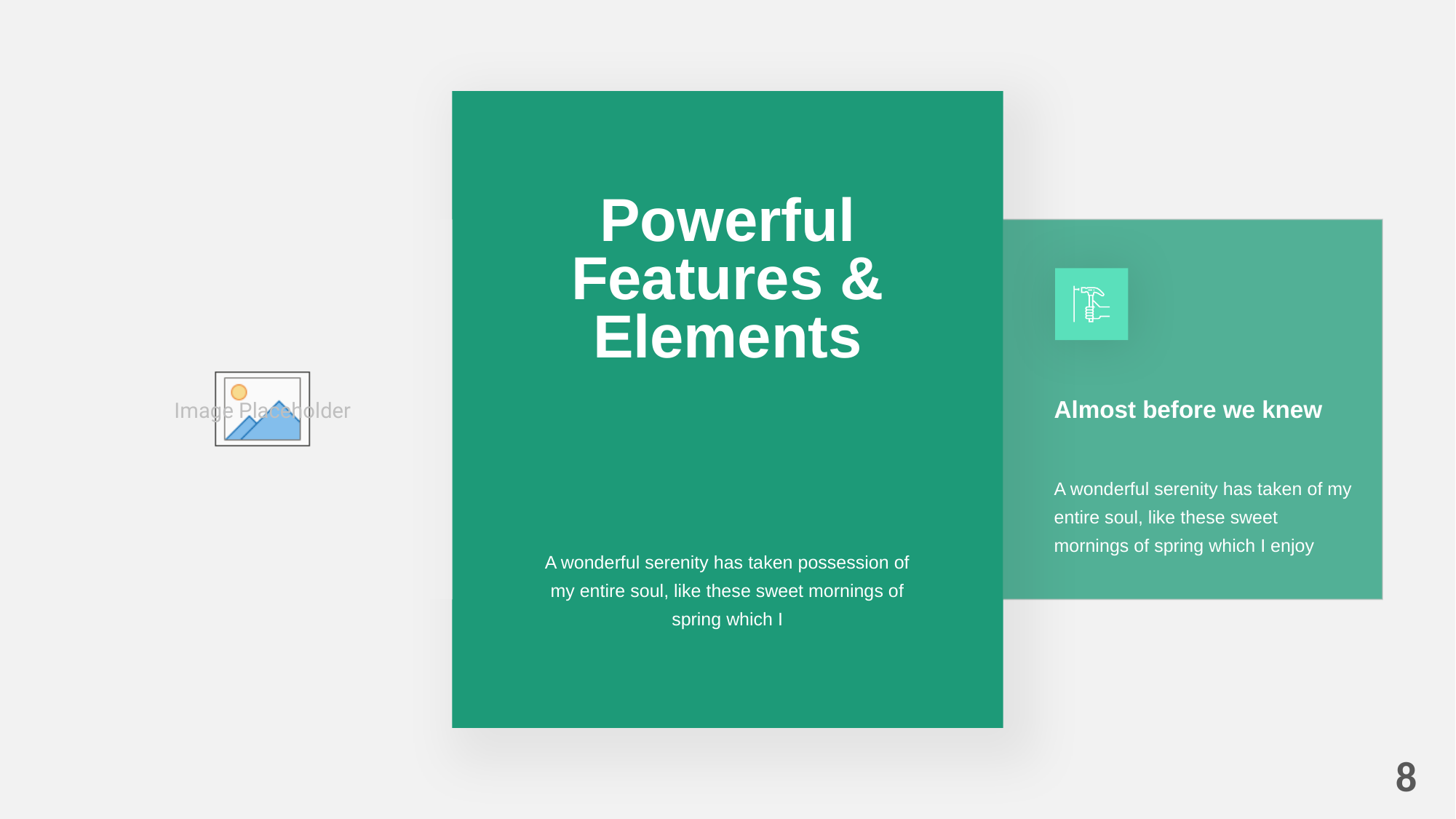

Powerful Features & Elements

Almost before we knew
A wonderful serenity has taken of my entire soul, like these sweet mornings of spring which I enjoy
A wonderful serenity has taken possession of my entire soul, like these sweet mornings of spring which I